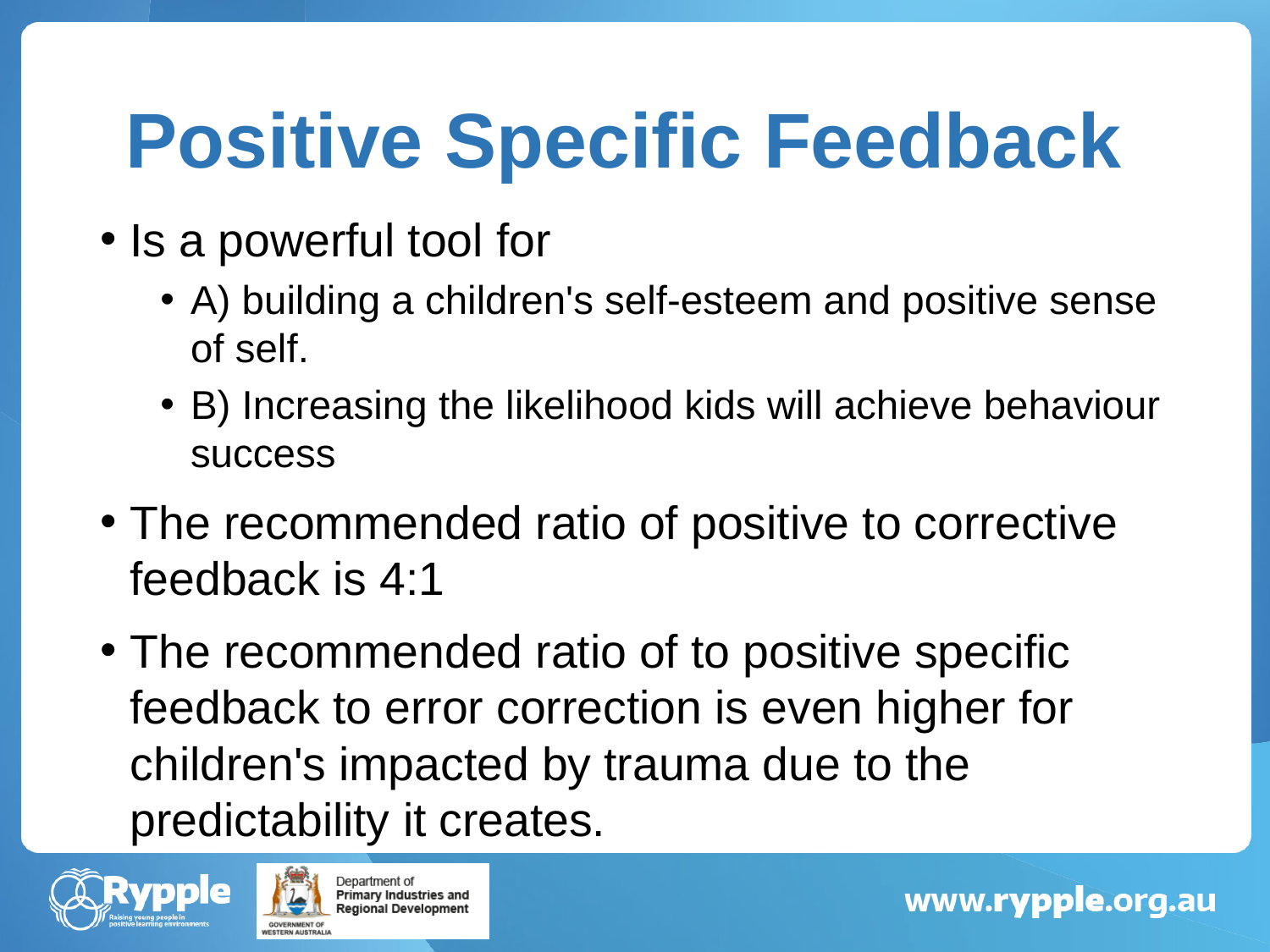

# Positive Specific Feedback
Is a powerful tool for
A) building a children's self-esteem and positive sense of self.
B) Increasing the likelihood kids will achieve behaviour success
The recommended ratio of positive to corrective feedback is 4:1
The recommended ratio of to positive specific feedback to error correction is even higher for children's impacted by trauma due to the predictability it creates.